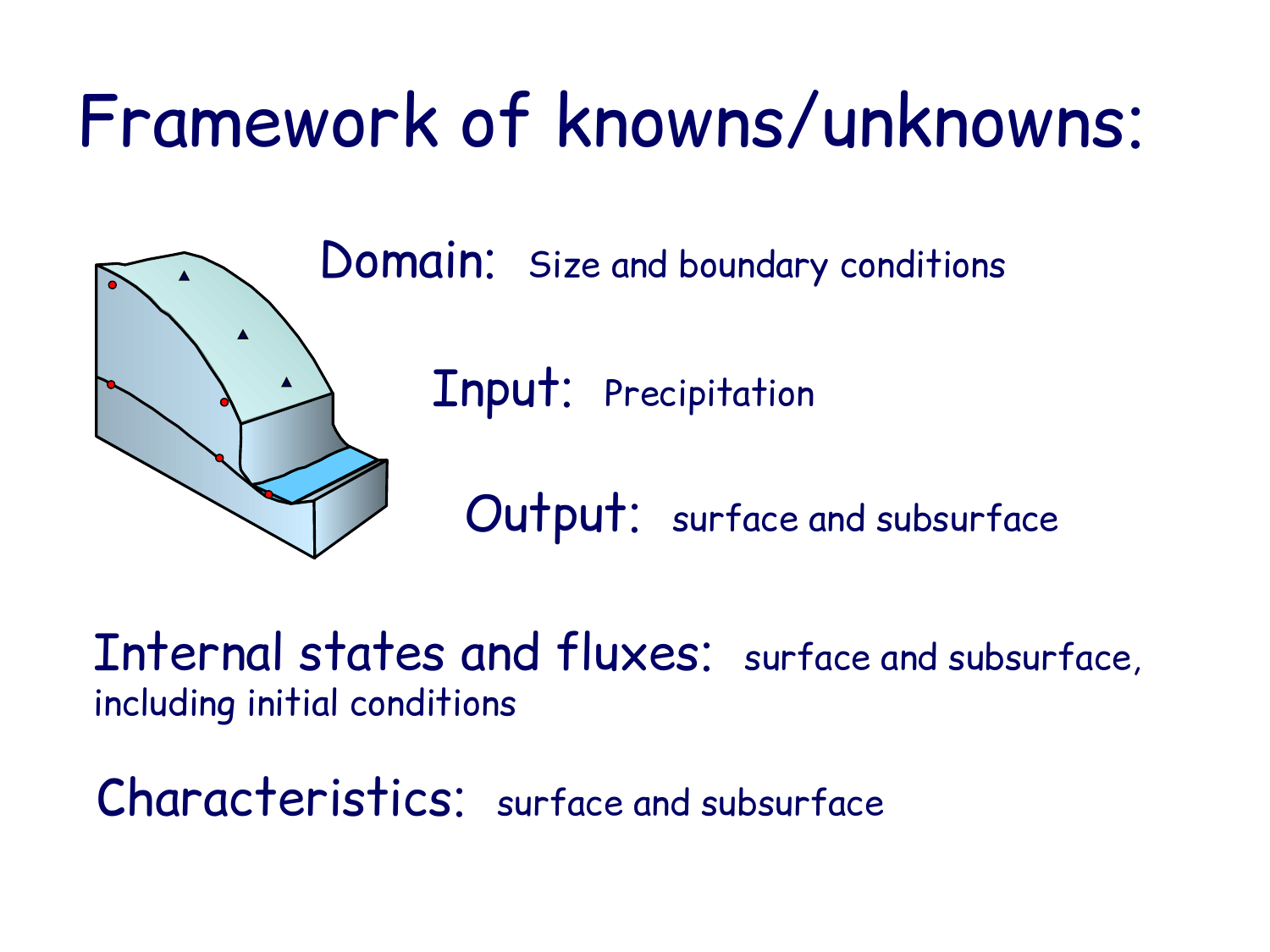

# Framework of knowns/unknowns:
Domain:  Size and boundary conditions

Input:  Precipitation
Output:  surface and subsurface
Internal states and fluxes:  surface and subsurface, including initial conditions
Characteristics:  surface and subsurface